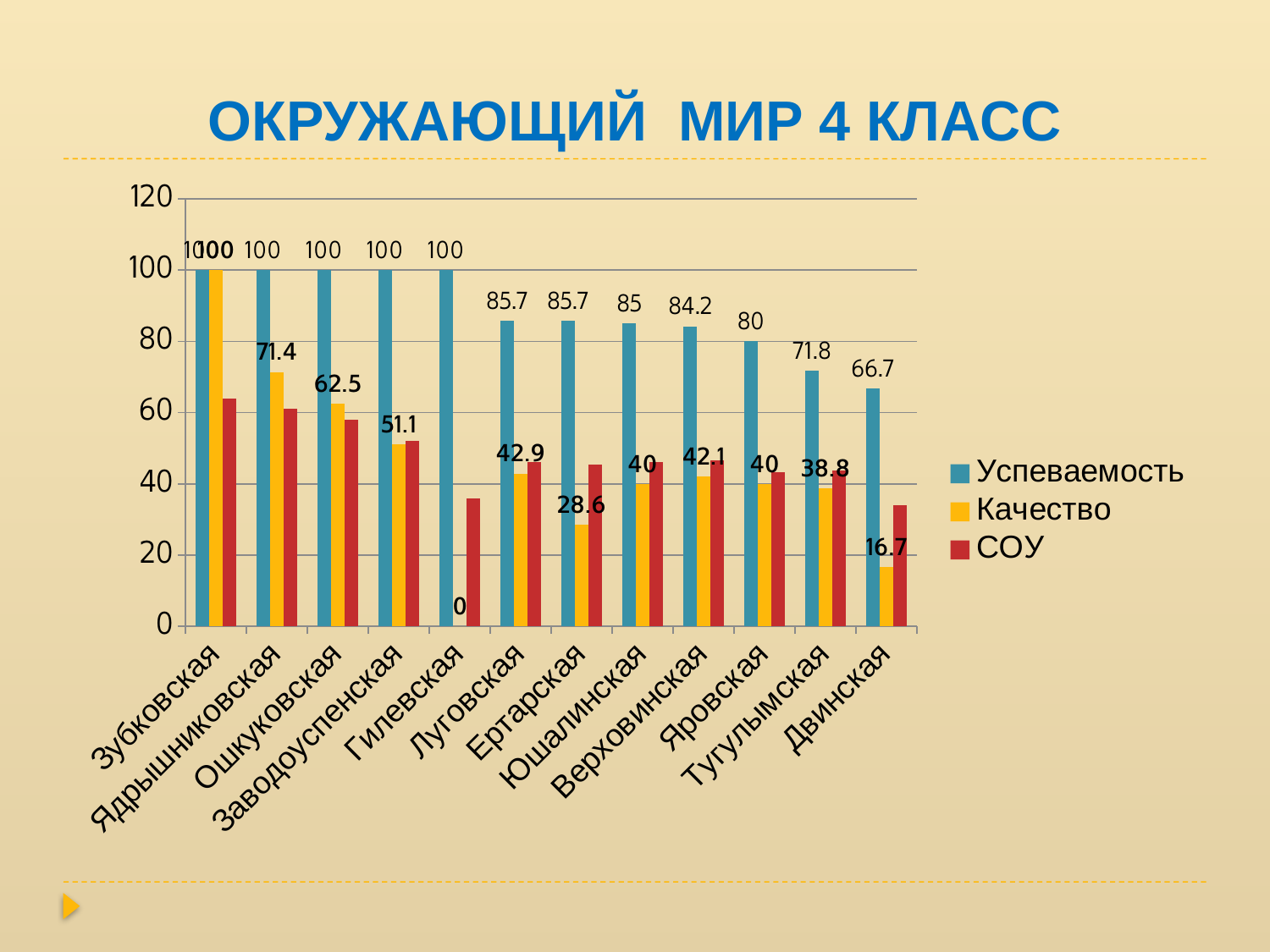

# ОКРУЖАЮЩИЙ  МИР 4 КЛАСС

### Chart

| Category | Успеваемость | Качество | СОУ |
|---|---|---|---|
| Зубковская | 100.0 | 100.0 | 64.0 |
| Ядрышниковская | 100.0 | 71.4 | 61.1 |
| Ошкуковская | 100.0 | 62.5 | 58.0 |
| Заводоуспенская | 100.0 | 51.1 | 52.0 |
| Гилевская | 100.0 | 0.0 | 36.0 |
| Луговская | 85.7 | 42.9 | 46.2 |
| Ертарская | 85.7 | 28.6 | 45.3 |
| Юшалинская | 85.0 | 40.0 | 46.0 |
| Верховинская | 84.2 | 42.1 | 46.5 |
| Яровская | 80.0 | 40.0 | 43.2 |
| Тугулымская | 71.8 | 38.8 | 43.8 |
| Двинская | 66.7 | 16.7 | 34.0 |